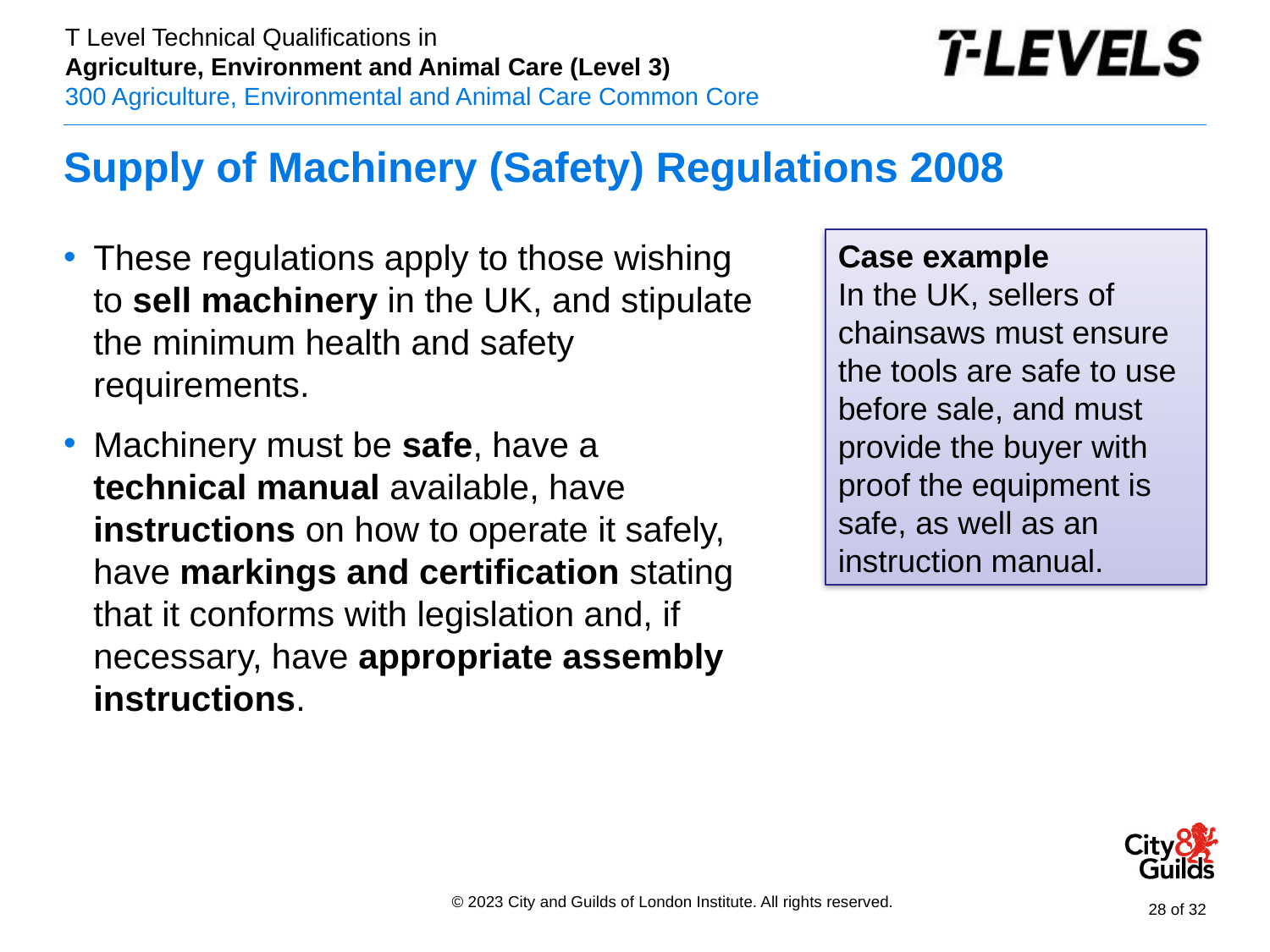

# Supply of Machinery (Safety) Regulations 2008
Case example
In the UK, sellers of chainsaws must ensure the tools are safe to use before sale, and must provide the buyer with proof the equipment is safe, as well as an instruction manual.
These regulations apply to those wishing to sell machinery in the UK, and stipulate the minimum health and safety requirements.
Machinery must be safe, have a technical manual available, have instructions on how to operate it safely, have markings and certification stating that it conforms with legislation and, if necessary, have appropriate assembly instructions.